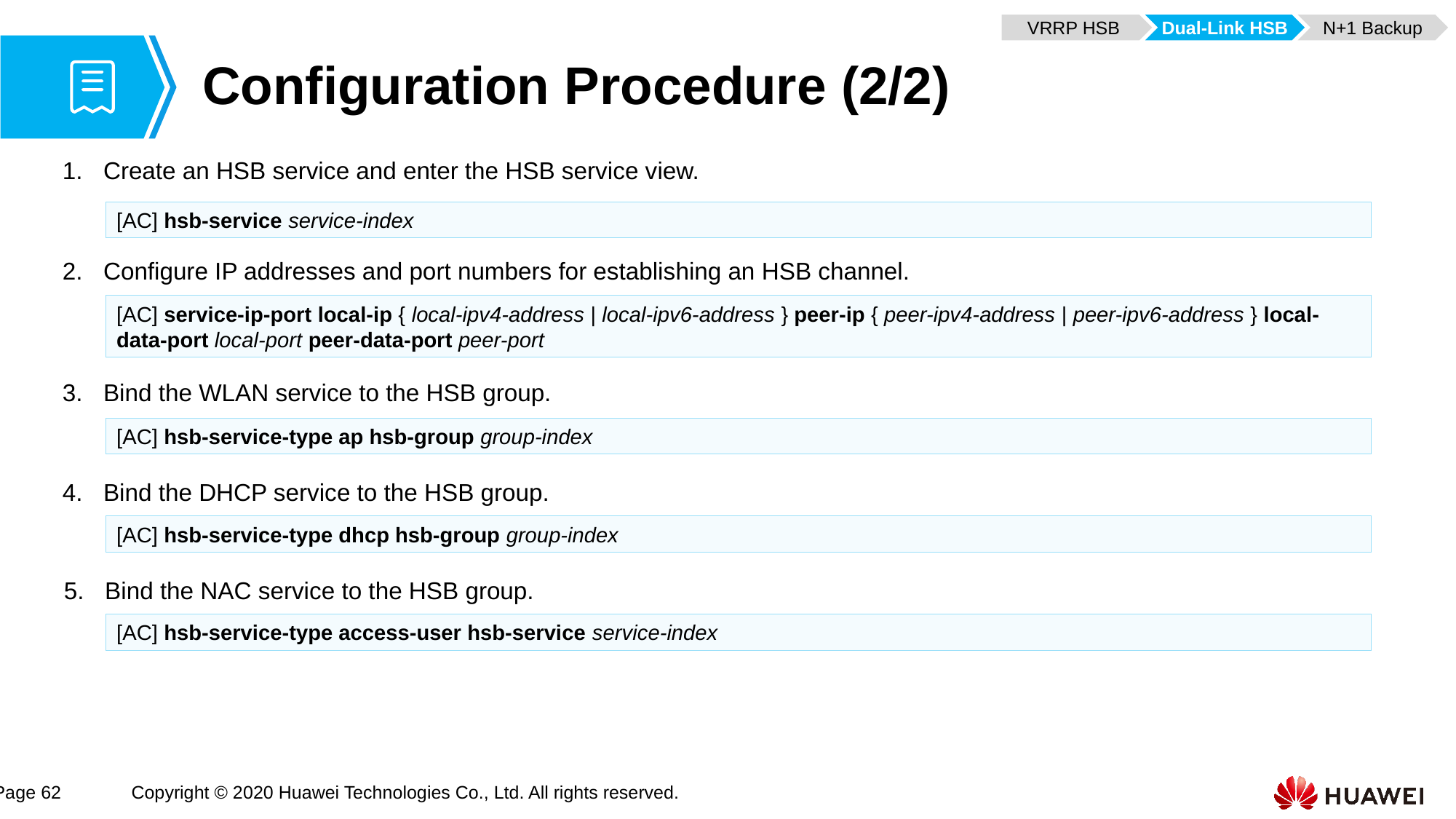

VRRP HSB
Dual-Link HSB
N+1 Backup
# Configuration Procedure (2/2)
Create an HSB service and enter the HSB service view.
[AC] hsb-service service-index
Configure IP addresses and port numbers for establishing an HSB channel.
[AC] service-ip-port local-ip { local-ipv4-address | local-ipv6-address } peer-ip { peer-ipv4-address | peer-ipv6-address } local-data-port local-port peer-data-port peer-port
Bind the WLAN service to the HSB group.
[AC] hsb-service-type ap hsb-group group-index
Bind the DHCP service to the HSB group.
[AC] hsb-service-type dhcp hsb-group group-index
Bind the NAC service to the HSB group.
[AC] hsb-service-type access-user hsb-service service-index